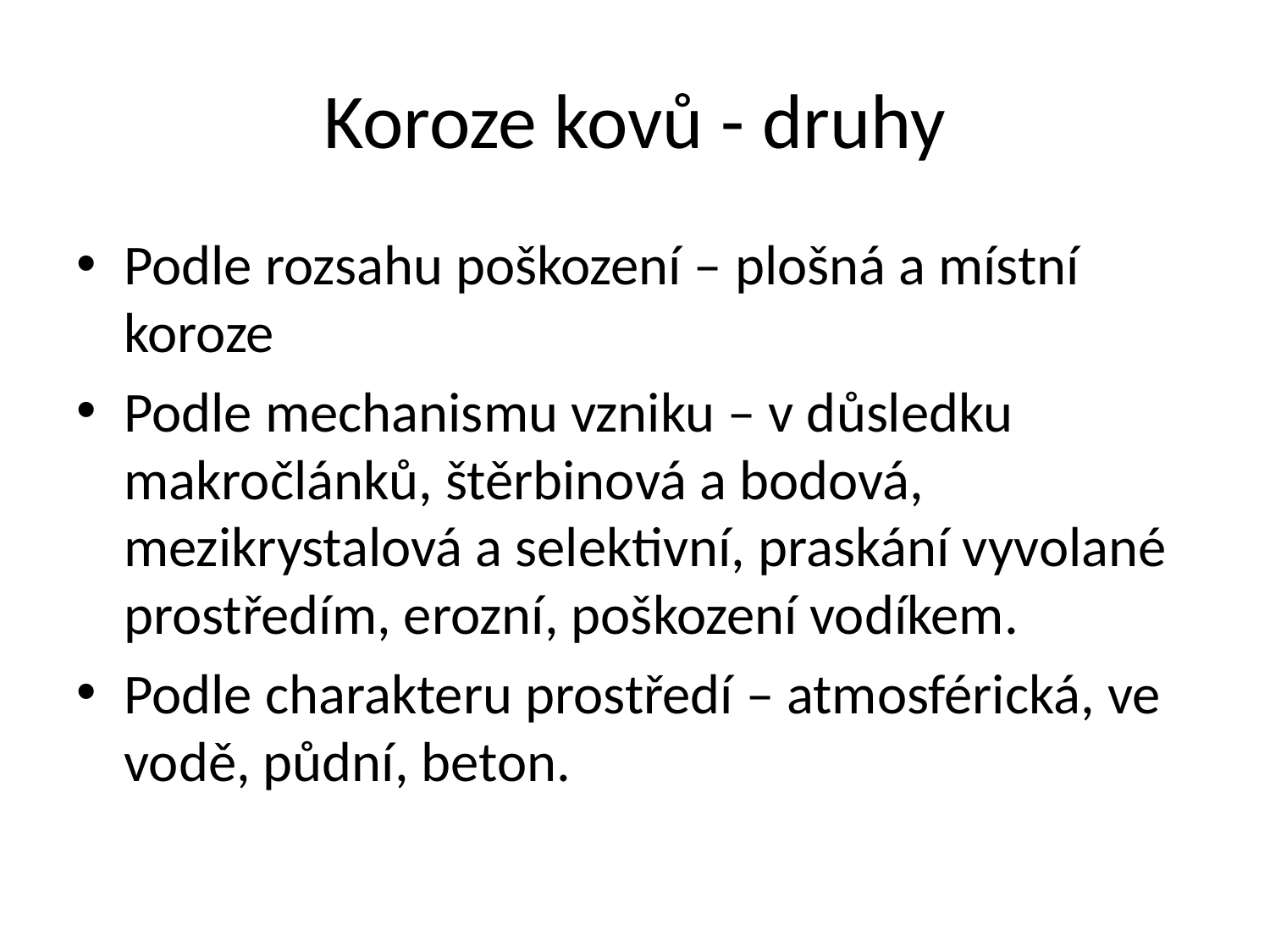

# Koroze kovů - druhy
Podle rozsahu poškození – plošná a místní koroze
Podle mechanismu vzniku – v důsledku makročlánků, štěrbinová a bodová, mezikrystalová a selektivní, praskání vyvolané prostředím, erozní, poškození vodíkem.
Podle charakteru prostředí – atmosférická, ve vodě, půdní, beton.